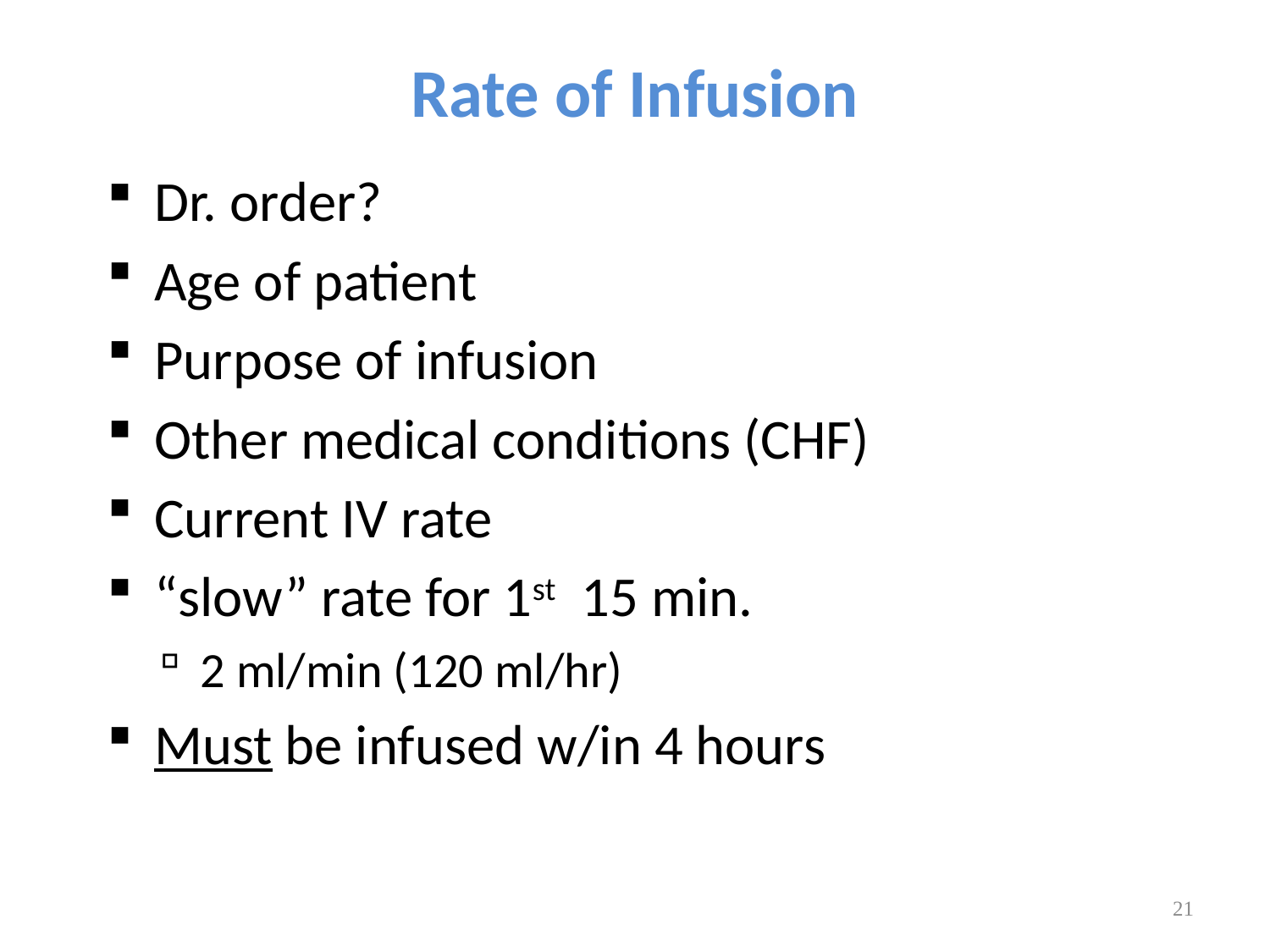

# Rate of Infusion
Dr. order?
Age of patient
Purpose of infusion
Other medical conditions (CHF)
Current IV rate
“slow” rate for 1st  15 min.
2 ml/min (120 ml/hr)
Must be infused w/in 4 hours
21